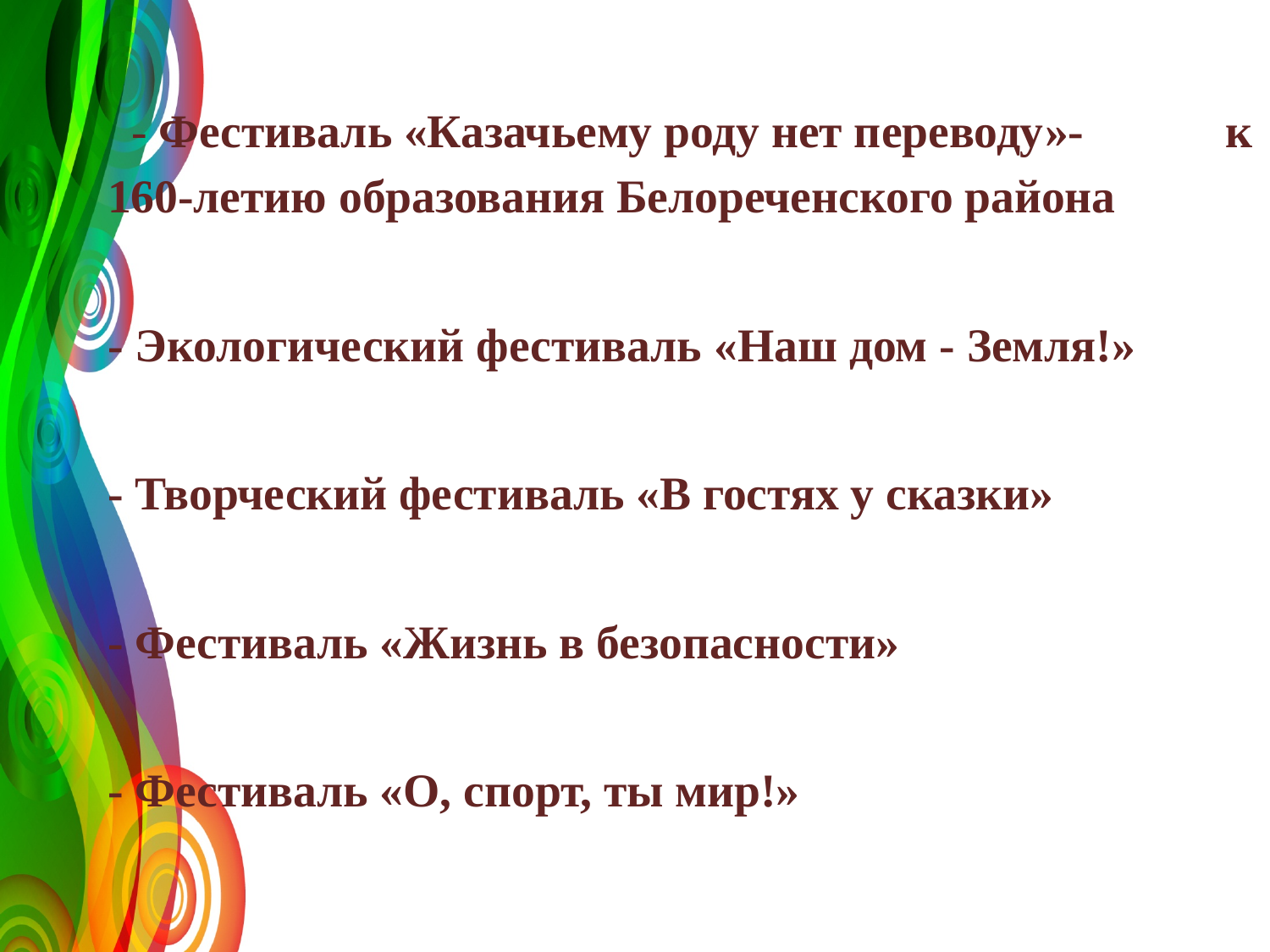

- Фестиваль «Казачьему роду нет переводу»-            к 160-летию образования Белореченского района

- Экологический фестиваль «Наш дом - Земля!»

- Творческий фестиваль «В гостях у сказки»

- Фестиваль «Жизнь в безопасности»

- Фестиваль «О, спорт, ты мир!»